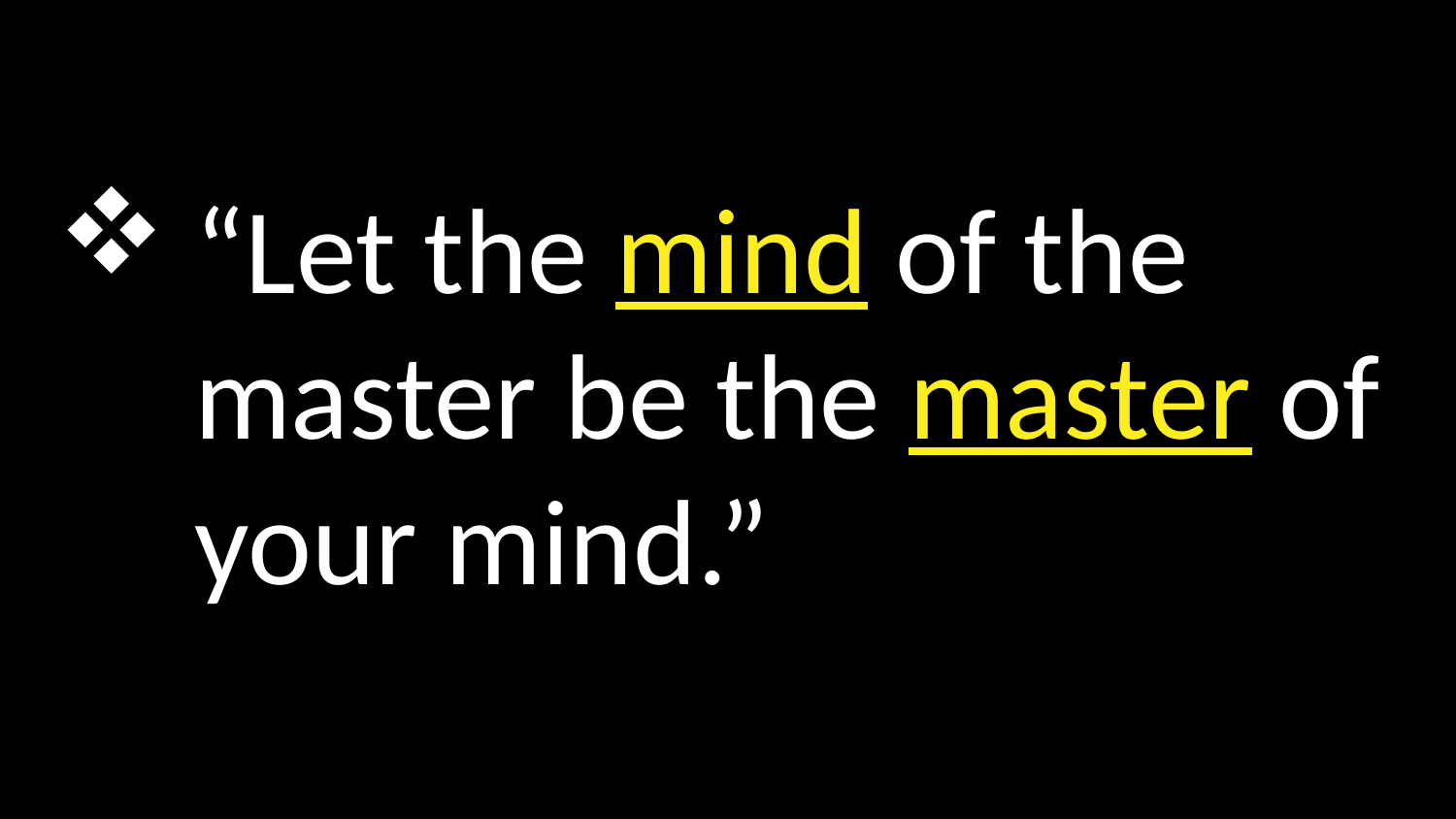

“Let the mind of the master be the master of your mind.”